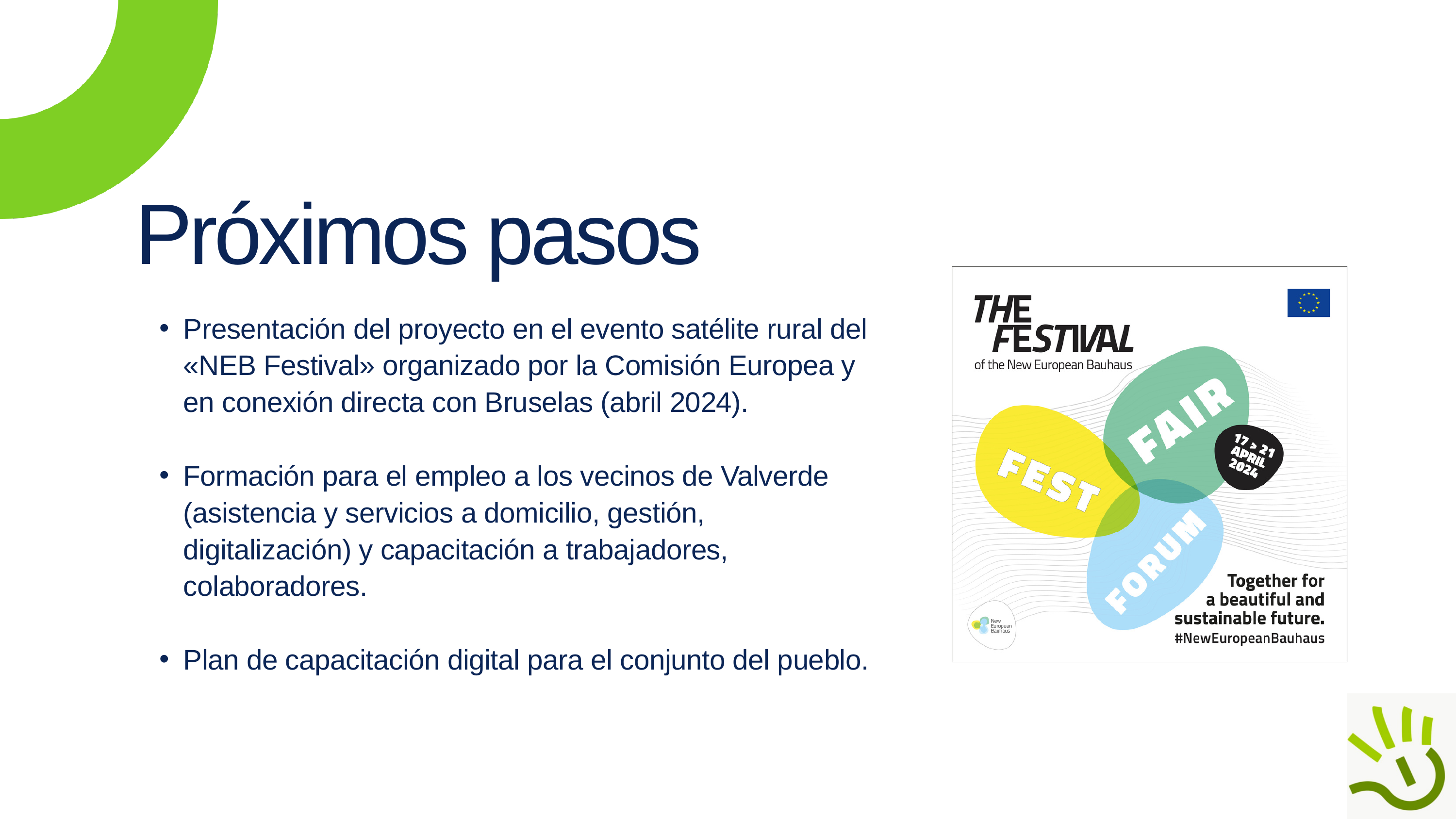

Próximos pasos

Presentación del proyecto en el evento satélite rural del «NEB Festival» organizado por la Comisión Europea y en conexión directa con Bruselas (abril 2024).

Formación para el empleo a los vecinos de Valverde (asistencia y servicios a domicilio, gestión, digitalización) y capacitación a trabajadores, colaboradores.

Plan de capacitación digital para el conjunto del pueblo.